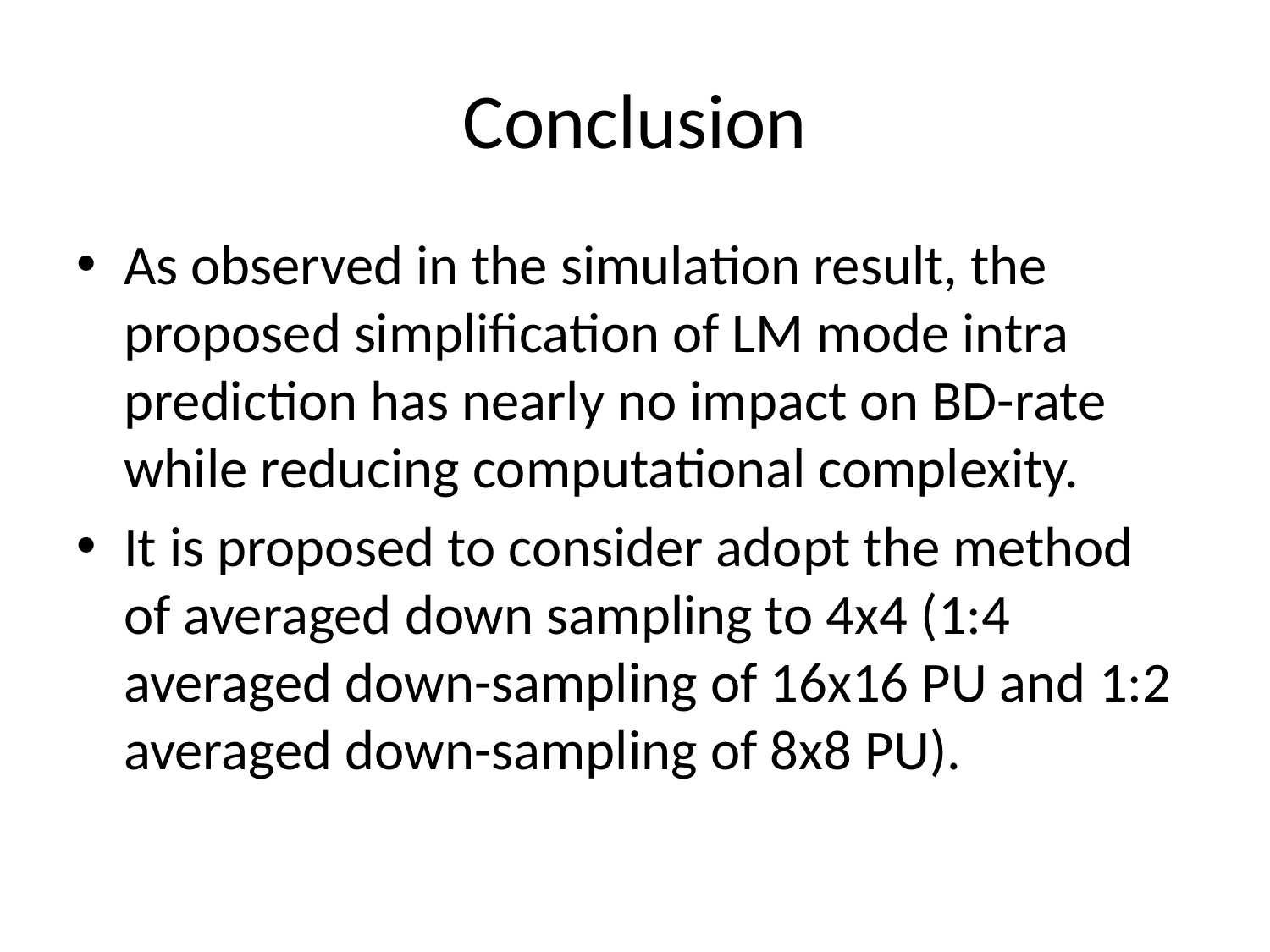

# Conclusion
As observed in the simulation result, the proposed simplification of LM mode intra prediction has nearly no impact on BD-rate while reducing computational complexity.
It is proposed to consider adopt the method of averaged down sampling to 4x4 (1:4 averaged down-sampling of 16x16 PU and 1:2 averaged down-sampling of 8x8 PU).